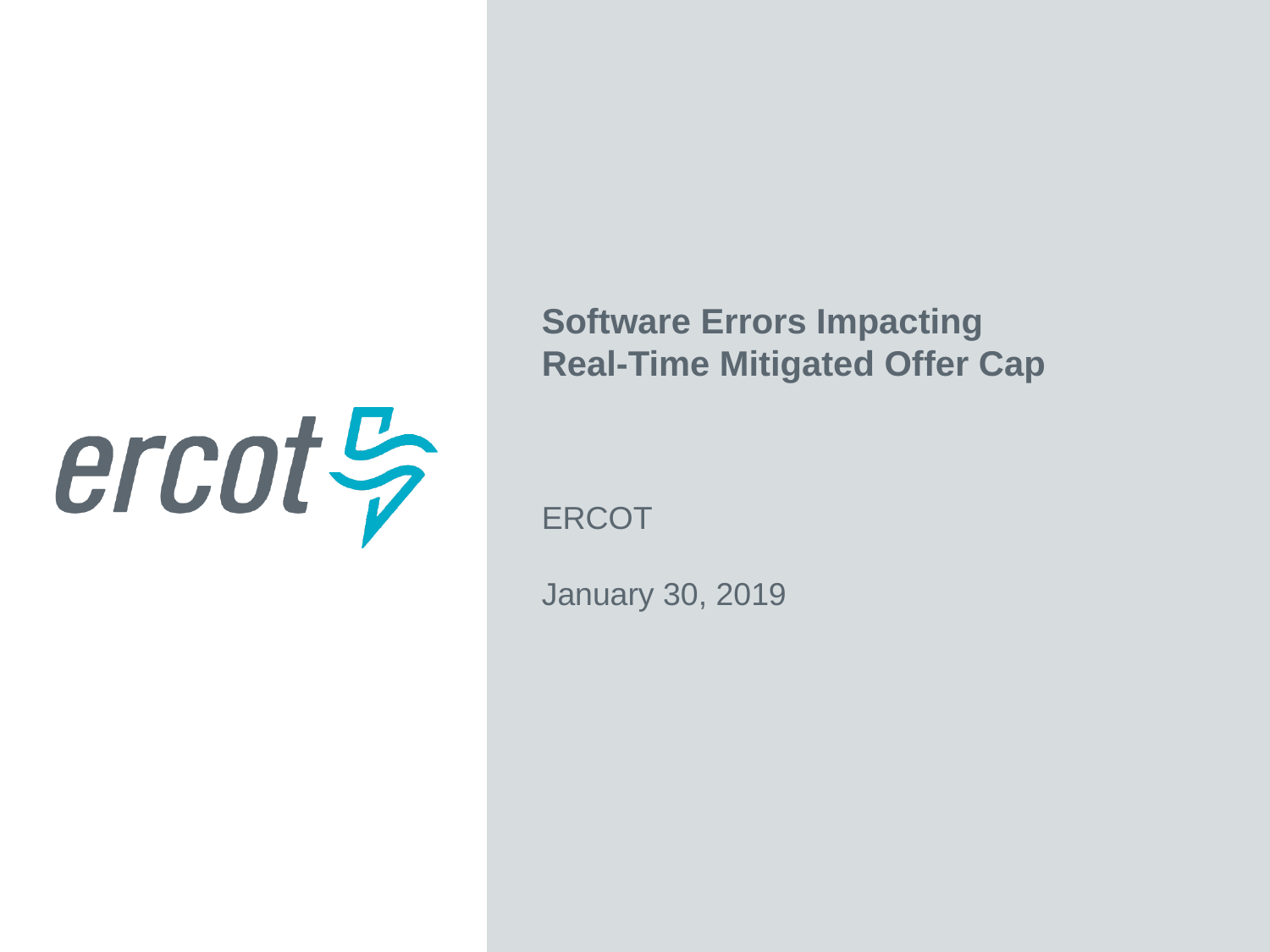

Software Errors Impacting
Real-Time Mitigated Offer Cap

ERCOT

January 30, 2019